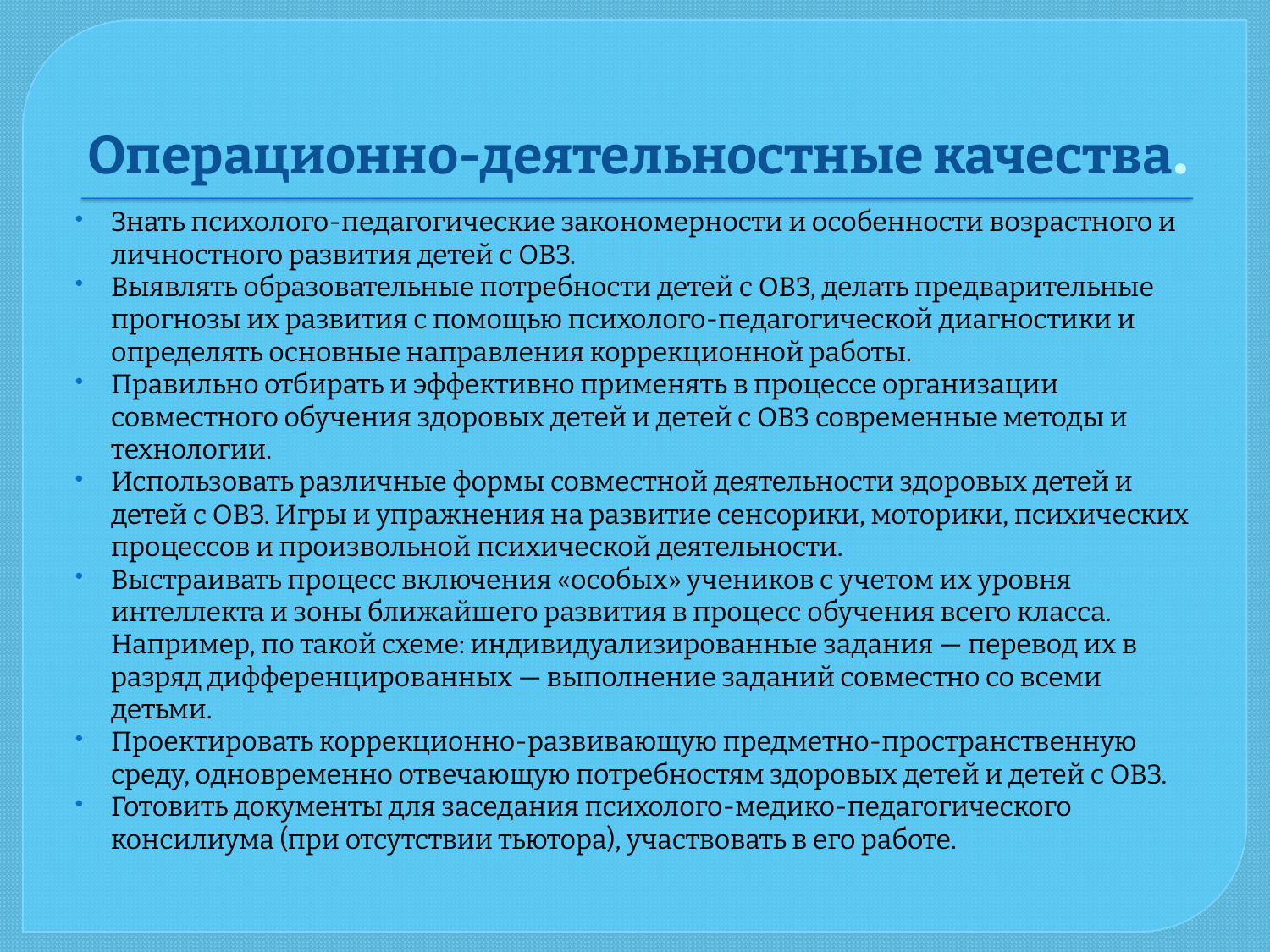

# Операционно-деятельностные качества.
Знать психолого-педагогические закономерности и особенности возрастного и личностного развития детей с ОВЗ.
Выявлять образовательные потребности детей с ОВЗ, делать предварительные прогнозы их развития с помощью психолого-педагогической диагностики и определять основные направления коррекционной работы.
Правильно отбирать и эффективно применять в процессе организации совместного обучения здоровых детей и детей с ОВЗ современные методы и технологии.
Использовать различные формы совместной деятельности здоровых детей и детей с ОВЗ. Игры и упражнения на развитие сенсорики, моторики, психических процессов и произвольной психической деятельности.
Выстраивать процесс включения «особых» учеников с учетом их уровня интеллекта и зоны ближайшего развития в процесс обучения всего класса. Например, по такой схеме: индивидуализированные задания — перевод их в разряд дифференцированных — выполнение заданий совместно со всеми детьми.
Проектировать коррекционно-развивающую предметно-пространственную среду, одновременно отвечающую потребностям здоровых детей и детей с ОВЗ.
Готовить документы для заседания психолого-медико-педагогического консилиума (при отсутствии тьютора), участвовать в его работе.